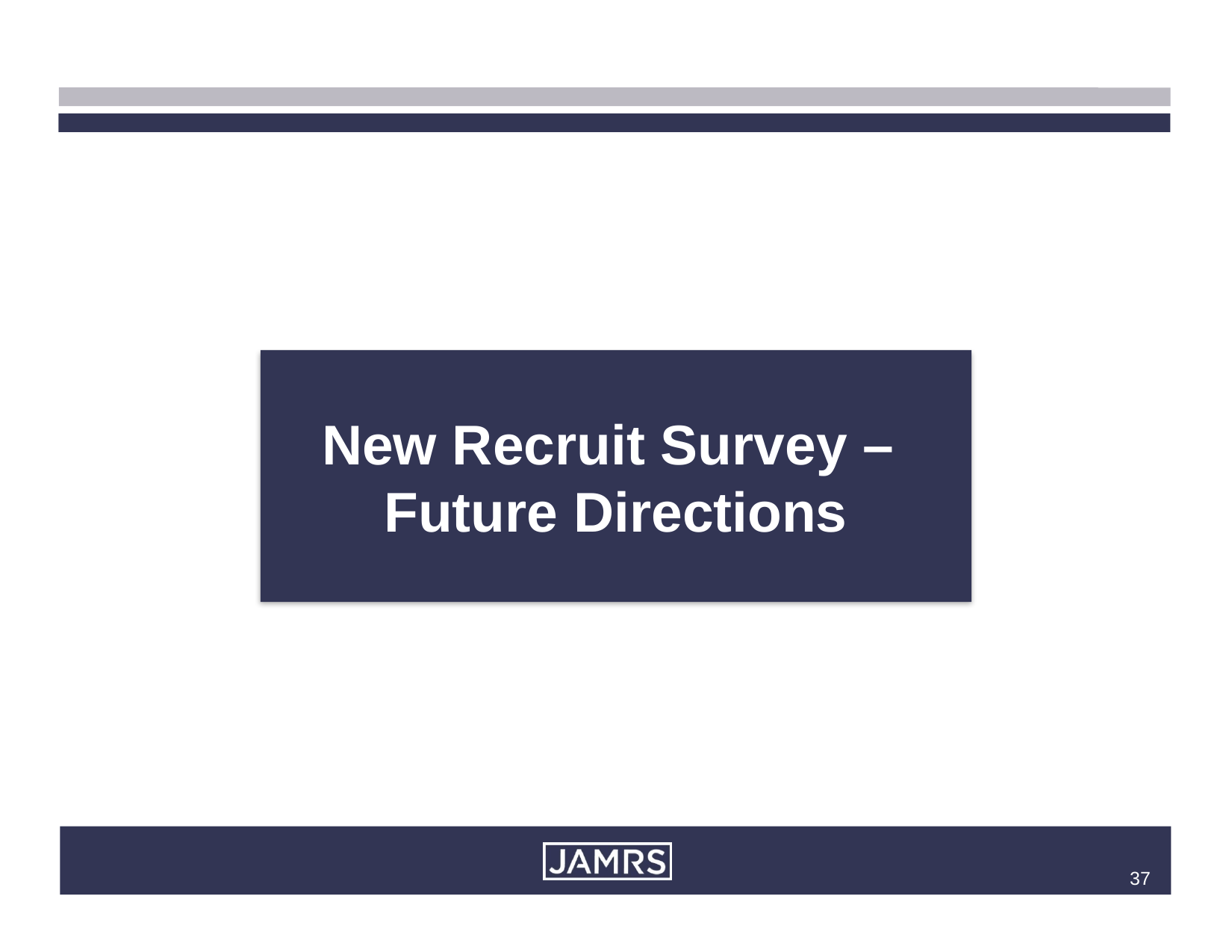

# New Recruit Survey – Future Directions
37